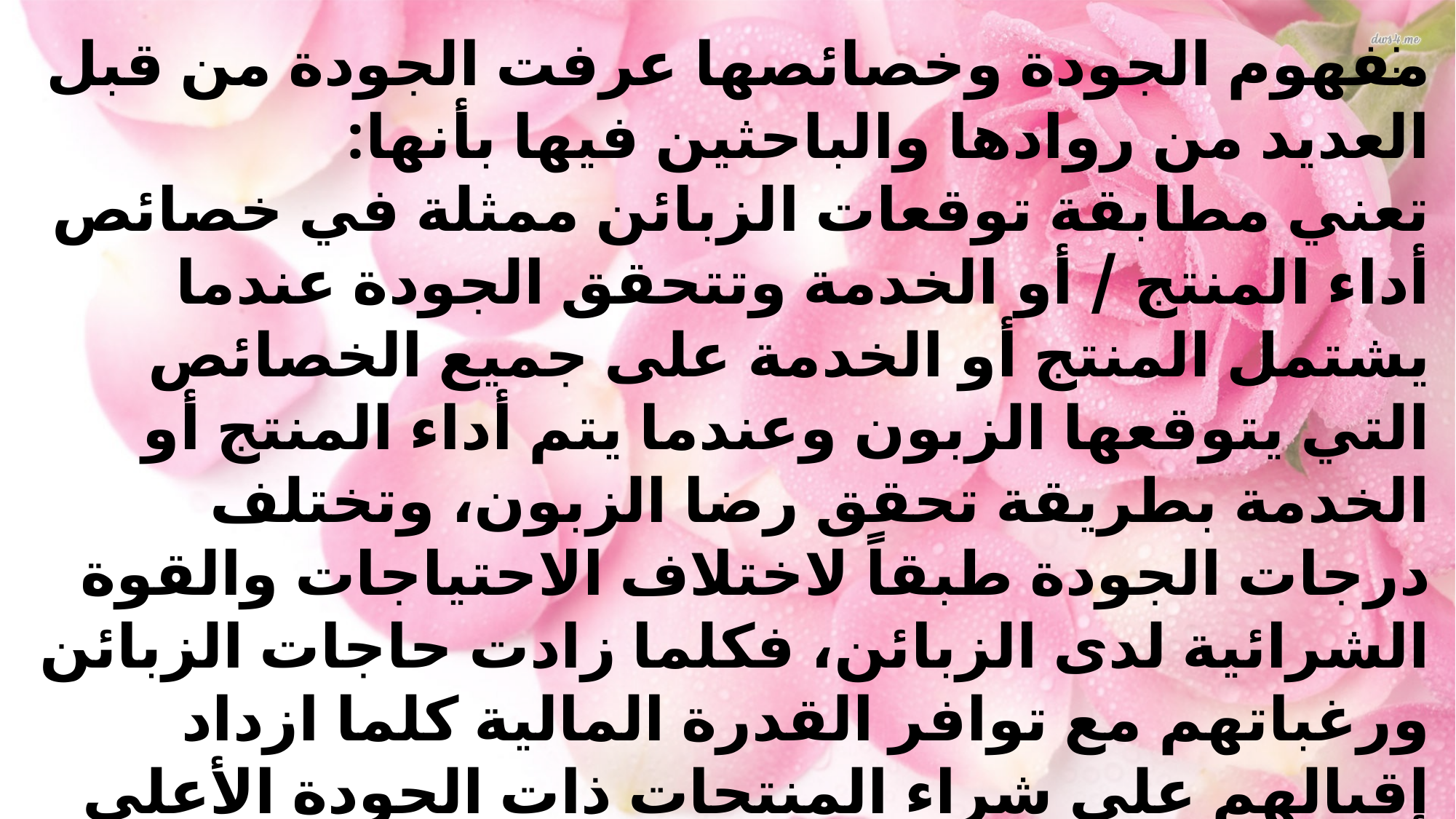

مفهوم الجودة وخصائصها عرفت الجودة من قبل العديد من روادها والباحثين فيها بأنها:
تعني مطابقة توقعات الزبائن ممثلة في خصائص أداء المنتج / أو الخدمة وتتحقق الجودة عندما يشتمل المنتج أو الخدمة على جميع الخصائص التي يتوقعها الزبون وعندما يتم أداء المنتج أو الخدمة بطريقة تحقق رضا الزبون، وتختلف درجات الجودة طبقاً لاختلاف الاحتياجات والقوة الشرائية لدى الزبائن، فكلما زادت حاجات الزبائن ورغباتهم مع توافر القدرة المالية كلما ازداد إقبالهم على شراء المنتجات ذات الجودة الأعلى بسبب مميزات هذه المنتجات، طالما إنها تفي بحاجات أكثر ومتعددة وتقدم إشباع .(Garrison&Noreen,2008;993(. أكثر لرغبات الزبائن
: